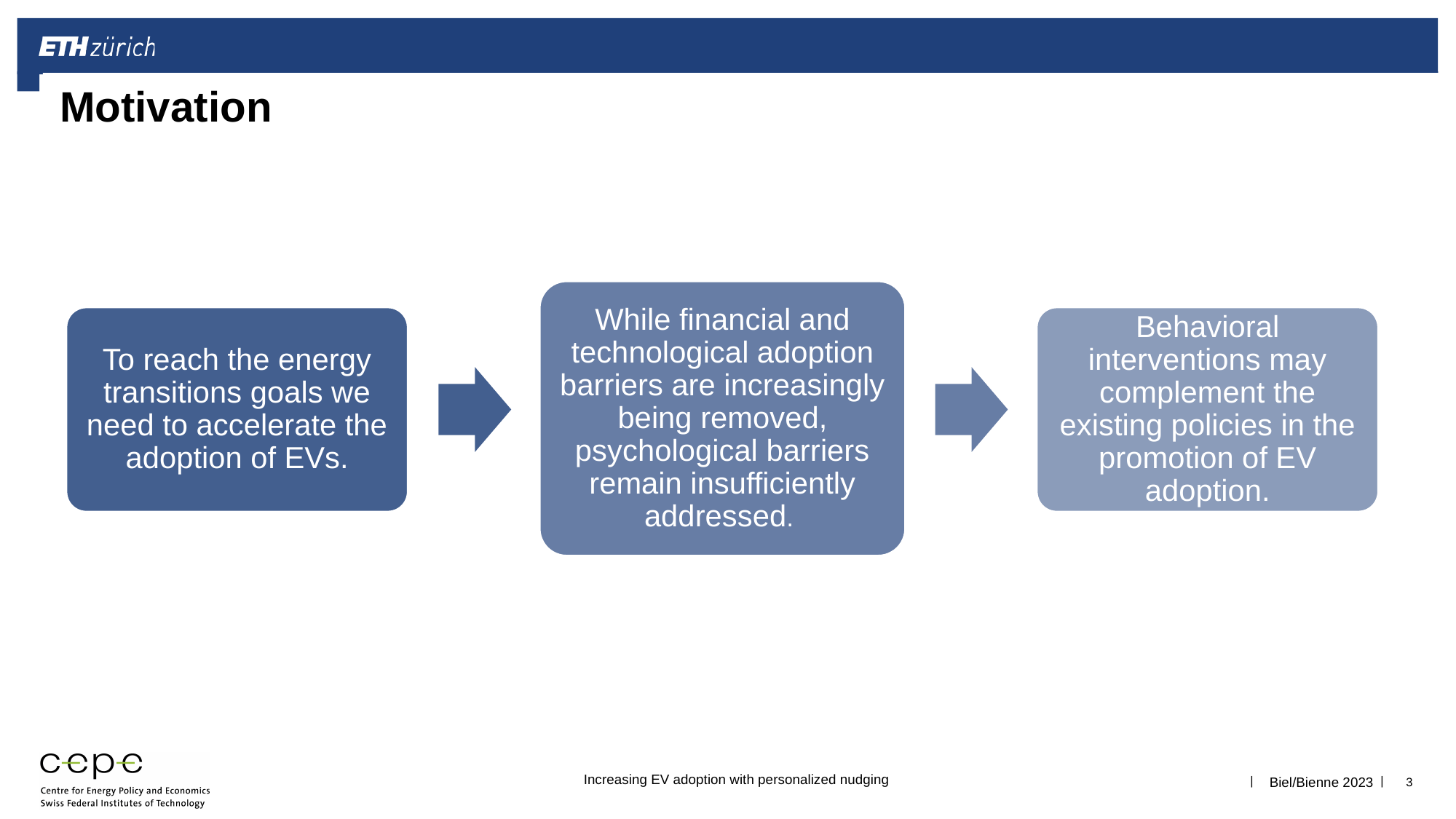

Motivation

While financial and technological adoption barriers are increasingly being removed, psychological barriers remain insufficiently addressed.

To reach the energy transitions goals we need to accelerate the adoption of EVs.

Behavioral interventions may complement the existing policies in the promotion of EV adoption.

3
Increasing EV adoption with personalized nudging
Biel/Bienne 2023